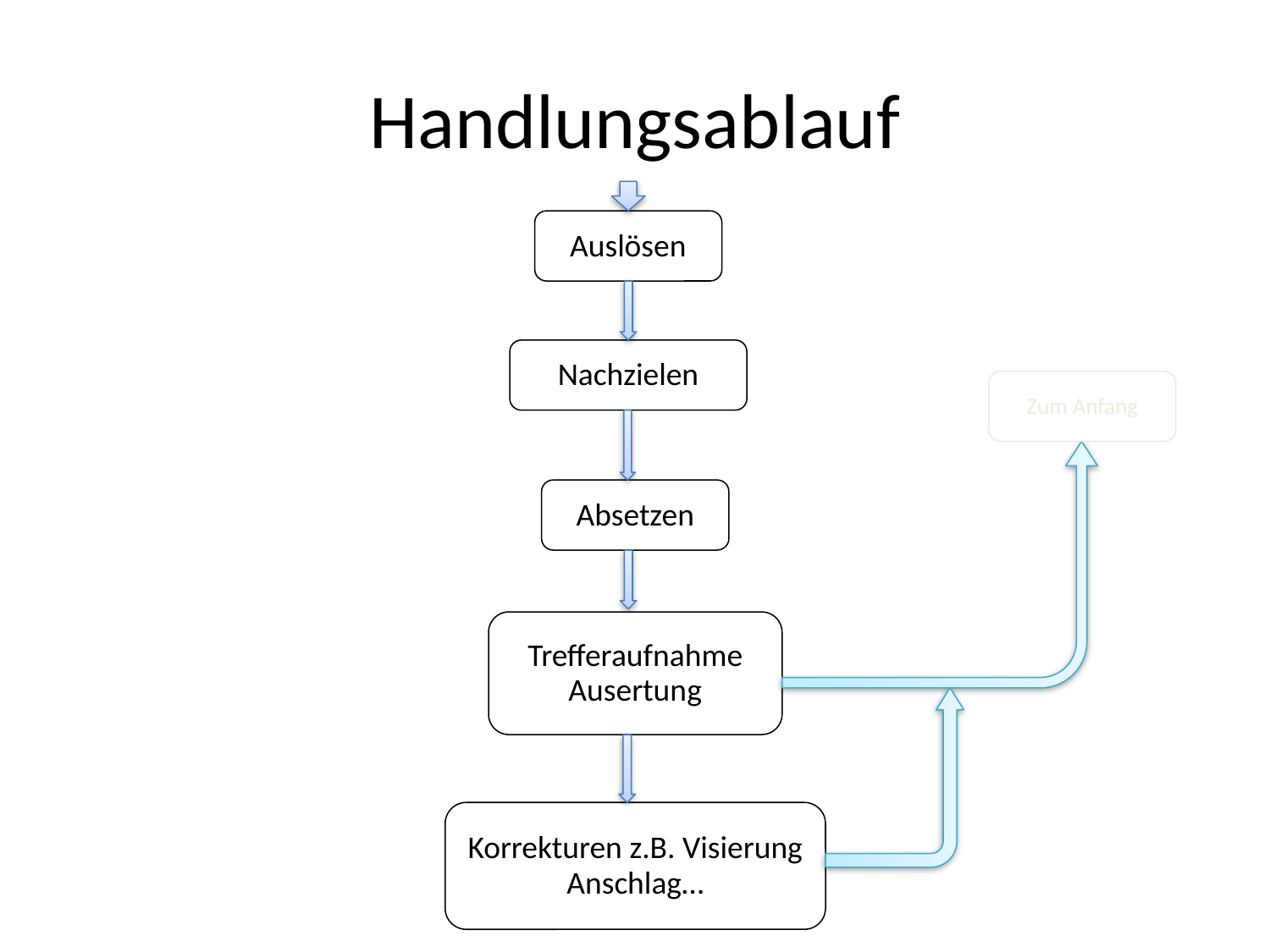

# Handlungsablauf

Auslösen

Nachzielen
Zum Anfang

Absetzen

Trefferaufnahme Ausertung

Korrekturen z.B. Visierung Anschlag…